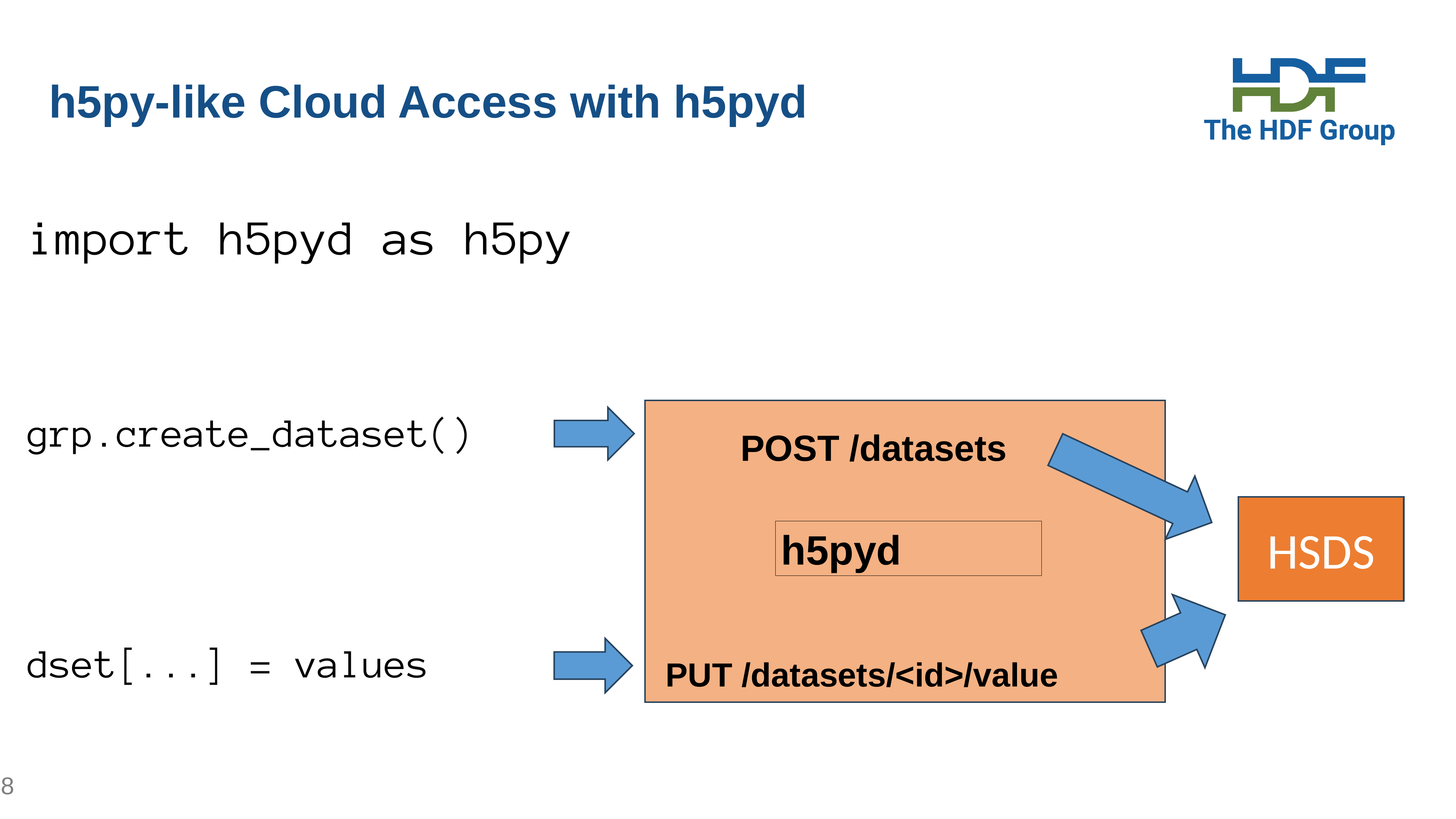

# h5py-like Cloud Access with h5pyd
import h5pyd as h5py

grp.create_dataset()

POST /datasets

HSDS
h5pyd

dset[...] = values

PUT /datasets/<id>/value